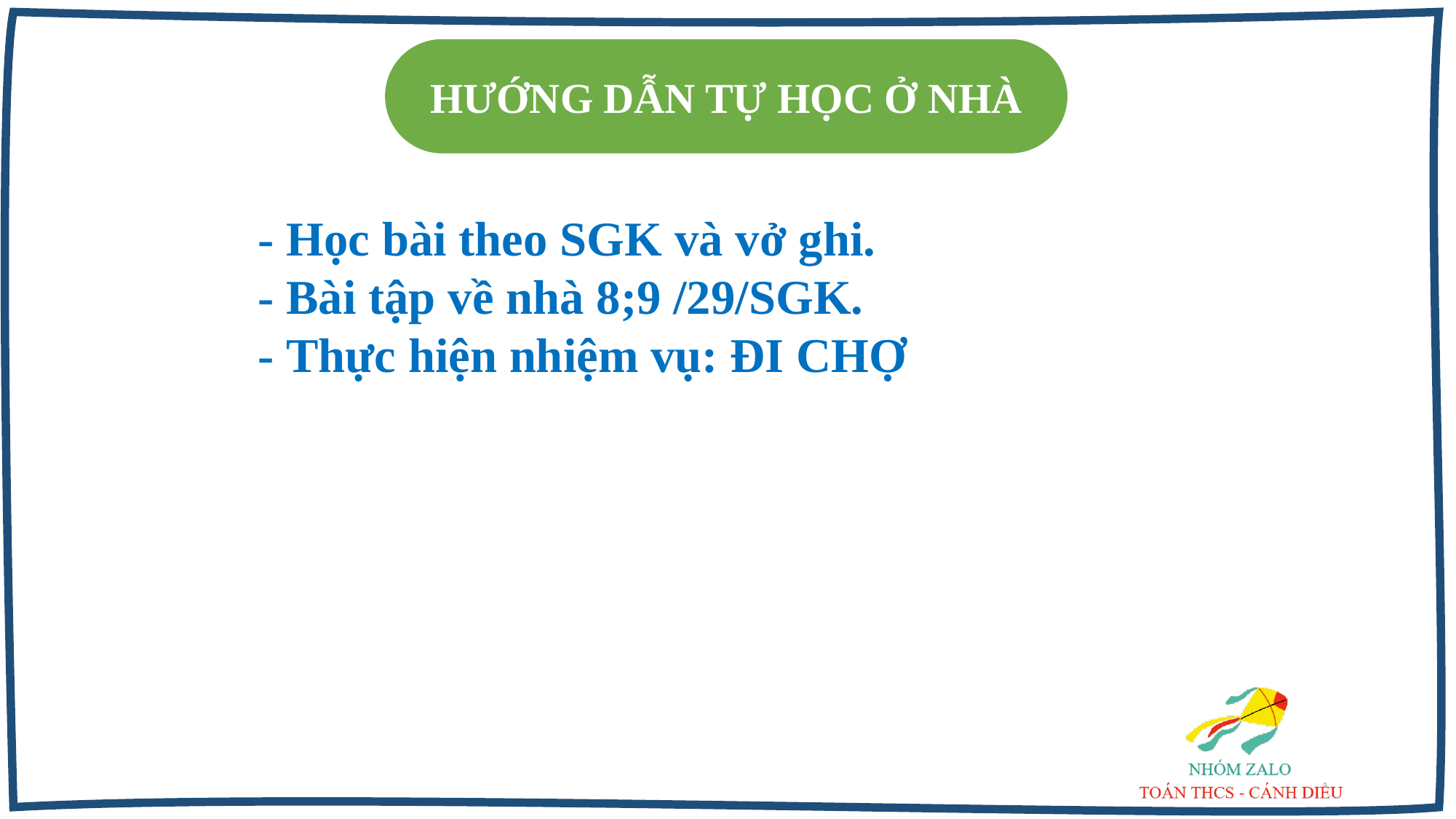

HƯỚNG DẪN TỰ HỌC Ở NHÀ
- Học bài theo SGK và vở ghi.
- Bài tập về nhà 8;9 /29/SGK.
- Thực hiện nhiệm vụ: ĐI CHỢ